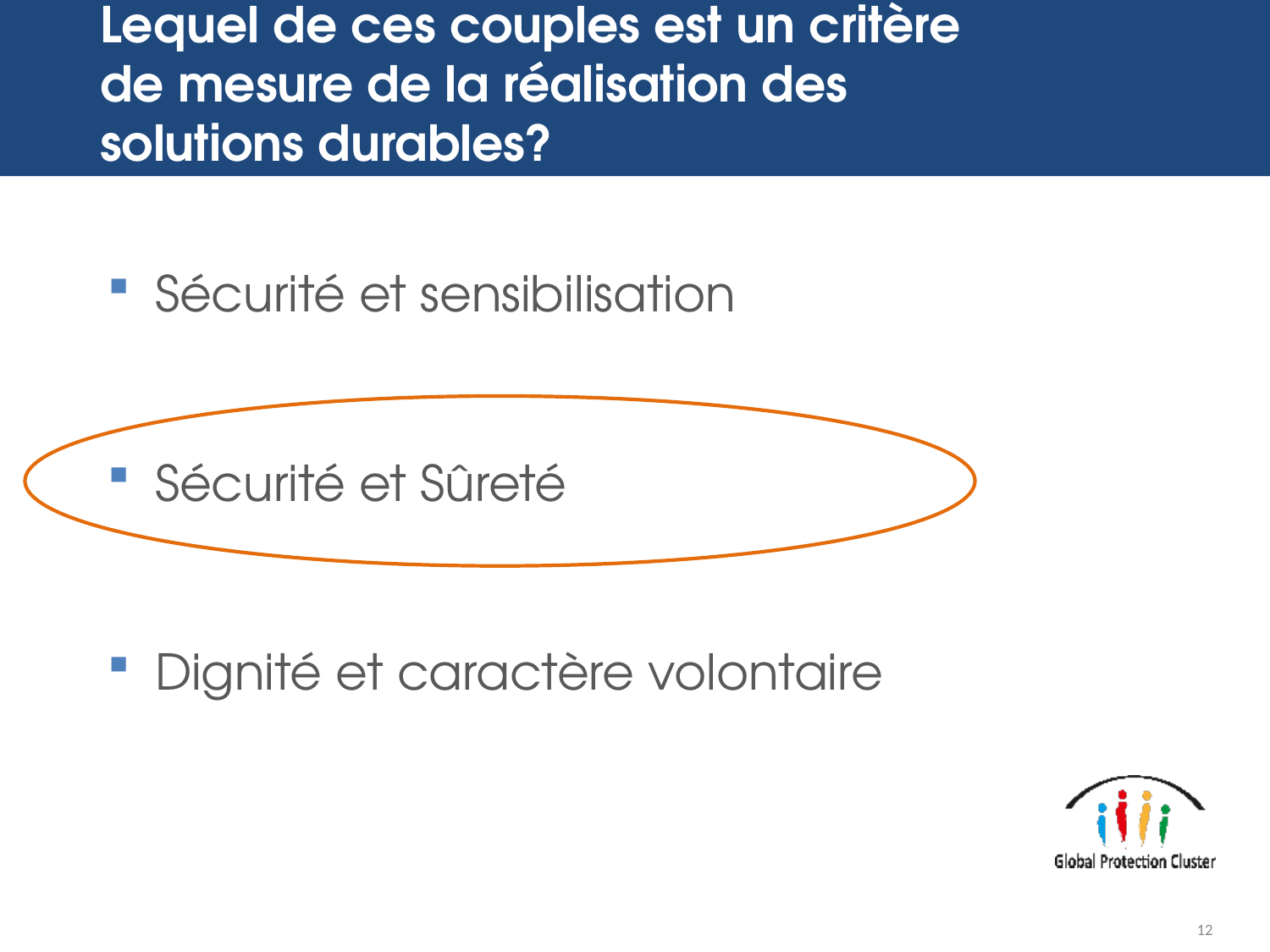

# Lequel de ces couples est un critère de mesure de la réalisation des solutions durables?
Sécurité et sensibilisation

Sécurité et Sûreté

Dignité et caractère volontaire